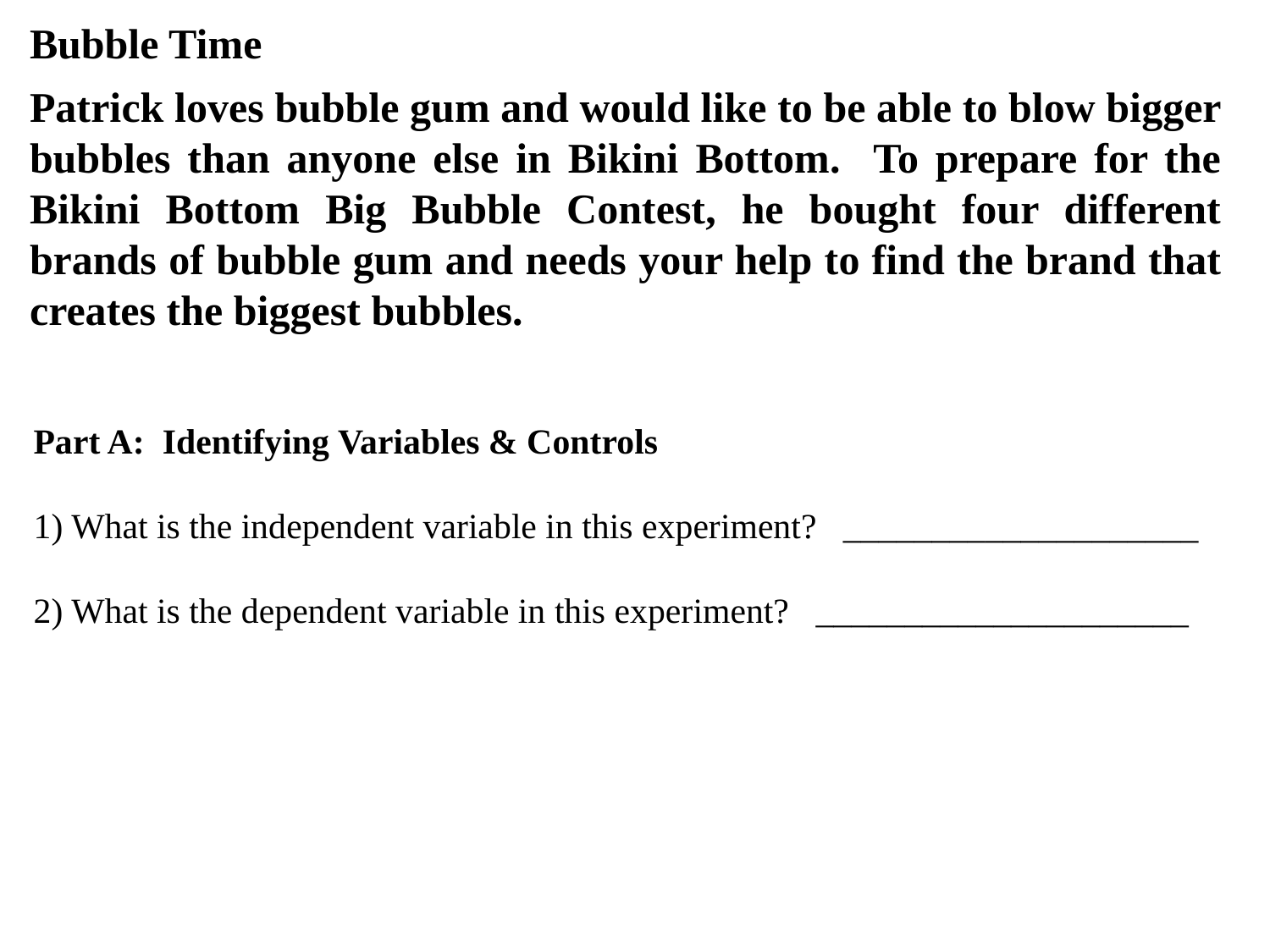

Bubble Time

Patrick loves bubble gum and would like to be able to blow bigger bubbles than anyone else in Bikini Bottom.  To prepare for the Bikini Bottom Big Bubble Contest, he bought four different brands of bubble gum and needs your help to find the brand that creates the biggest bubbles.

Part A:  Identifying Variables & Controls

1) What is the independent variable in this experiment?   ____________________

2) What is the dependent variable in this experiment?   _____________________